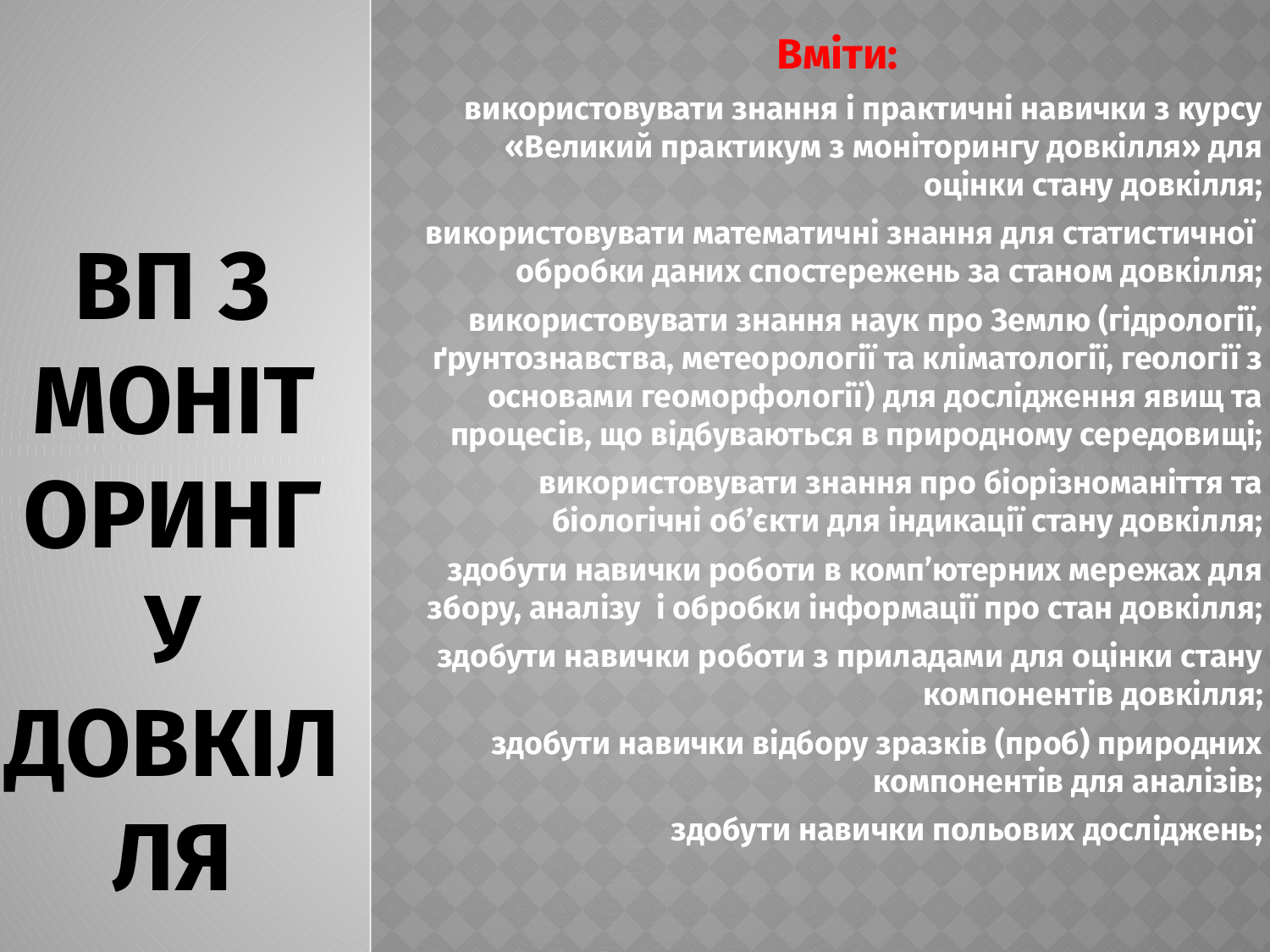

# ВП з моніторингу довкілля
Вміти:
використовувати знання і практичні навички з курсу «Великий практикум з моніторингу довкілля» для оцінки стану довкілля;
використовувати математичні знання для статистичної  обробки даних спостережень за станом довкілля;
використовувати знання наук про Землю (гідрології, ґрунтознавства, метеорології та кліматології, геології з основами геоморфології) для дослідження явищ та процесів, що відбуваються в природному середовищі;
використовувати знання про біорізноманіття та біологічні об’єкти для індикації стану довкілля;
здобути навички роботи в комп’ютерних мережах для збору, аналізу  і обробки інформації про стан довкілля;
здобути навички роботи з приладами для оцінки стану компонентів довкілля;
здобути навички відбору зразків (проб) природних компонентів для аналізів;
здобути навички польових досліджень;